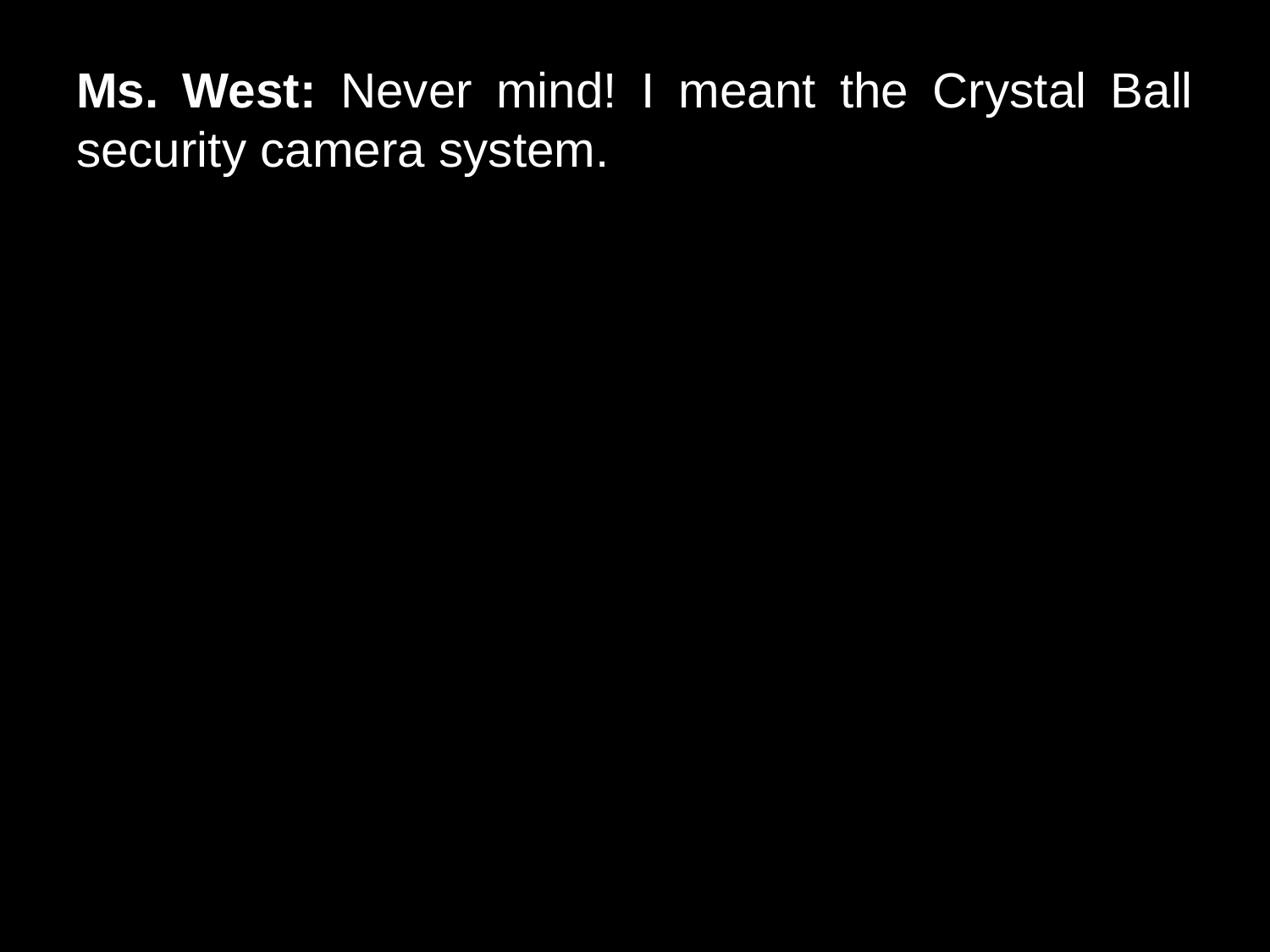

# Ms. West: Never mind! I meant the Crystal Ball security camera system.